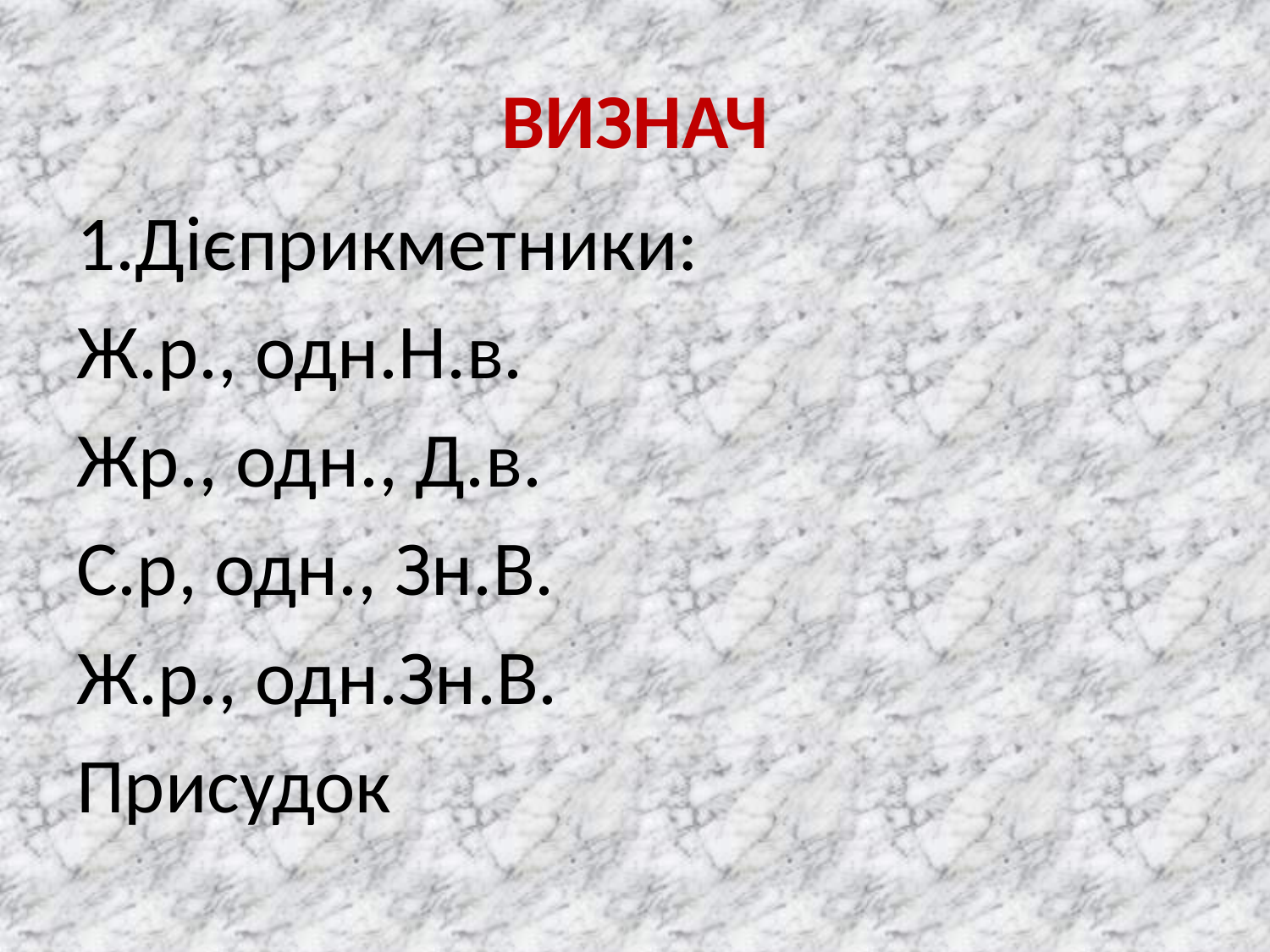

# ВИЗНАЧ
1.Дієприкметники:
Ж.р., одн.Н.в.
Жр., одн., Д.в.
С.р, одн., Зн.В.
Ж.р., одн.Зн.В.
Присудок